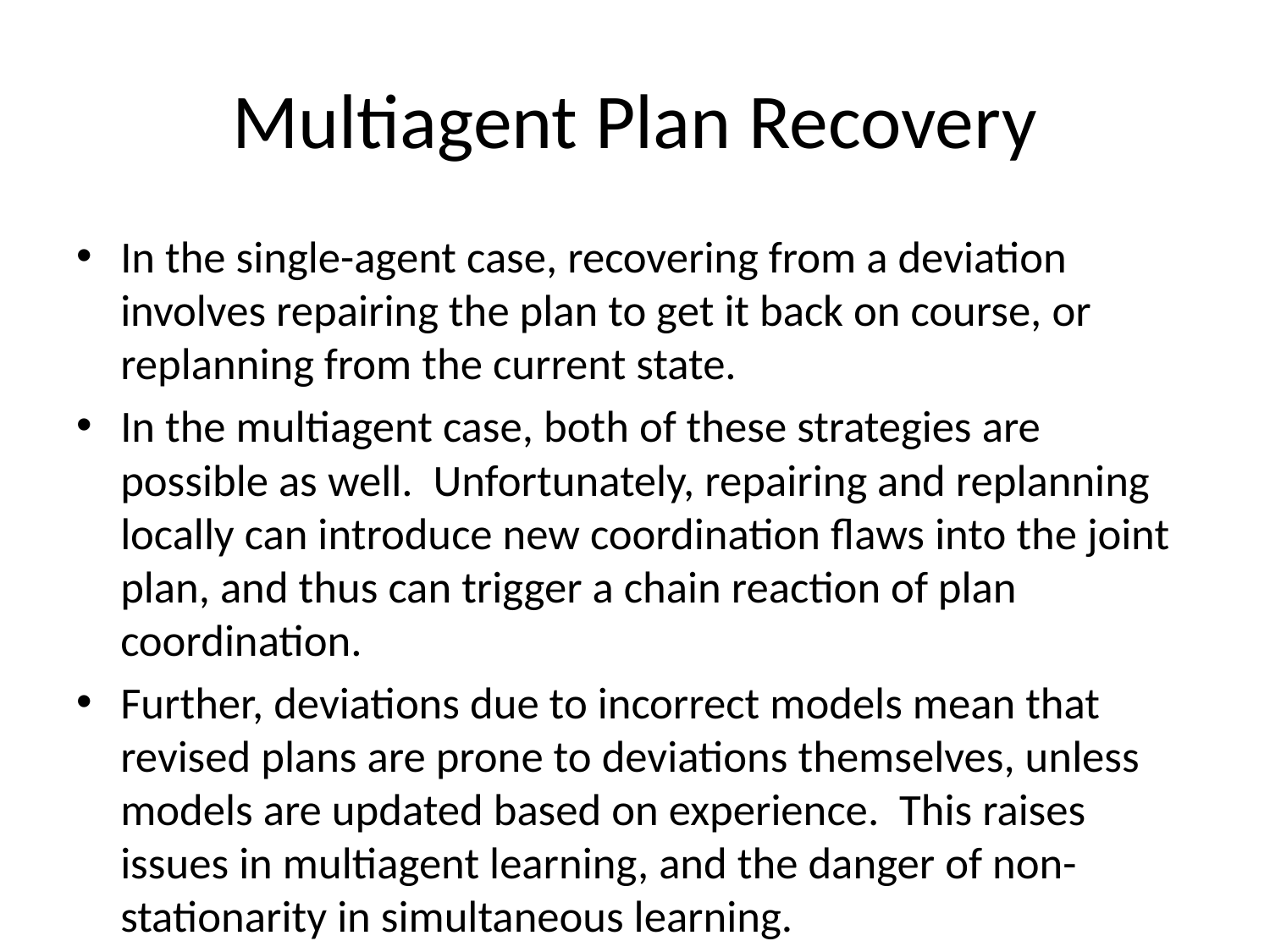

# Multiagent Plan Recovery
In the single-agent case, recovering from a deviation involves repairing the plan to get it back on course, or replanning from the current state.
In the multiagent case, both of these strategies are possible as well.  Unfortunately, repairing and replanning locally can introduce new coordination flaws into the joint plan, and thus can trigger a chain reaction of plan coordination.
Further, deviations due to incorrect models mean that revised plans are prone to deviations themselves, unless models are updated based on experience.  This raises issues in multiagent learning, and the danger of non-stationarity in simultaneous learning.